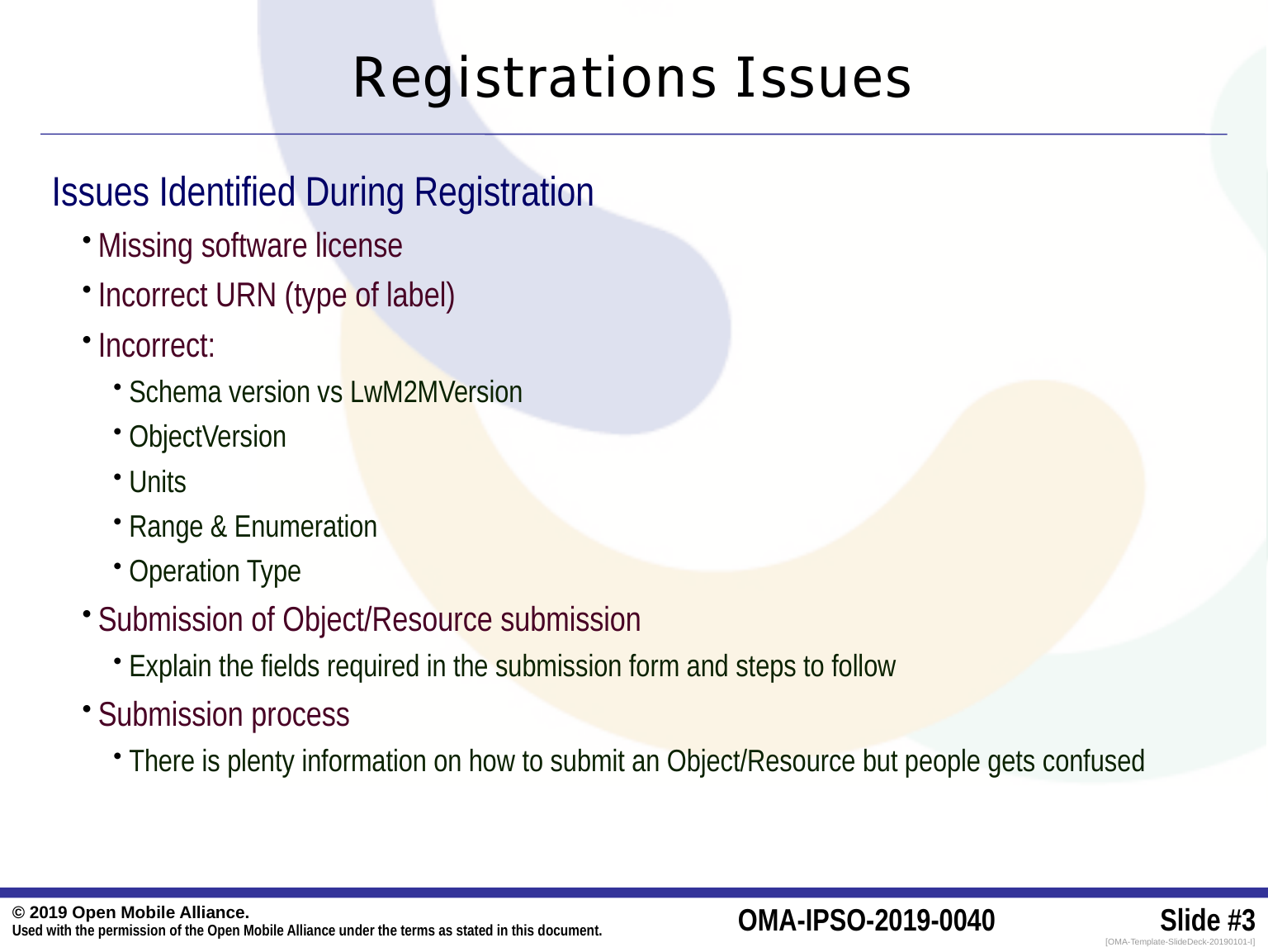

# Registrations Issues
Issues Identified During Registration
Missing software license
Incorrect URN (type of label)
Incorrect:
Schema version vs LwM2MVersion
ObjectVersion
Units
Range & Enumeration
Operation Type
Submission of Object/Resource submission
Explain the fields required in the submission form and steps to follow
Submission process
There is plenty information on how to submit an Object/Resource but people gets confused